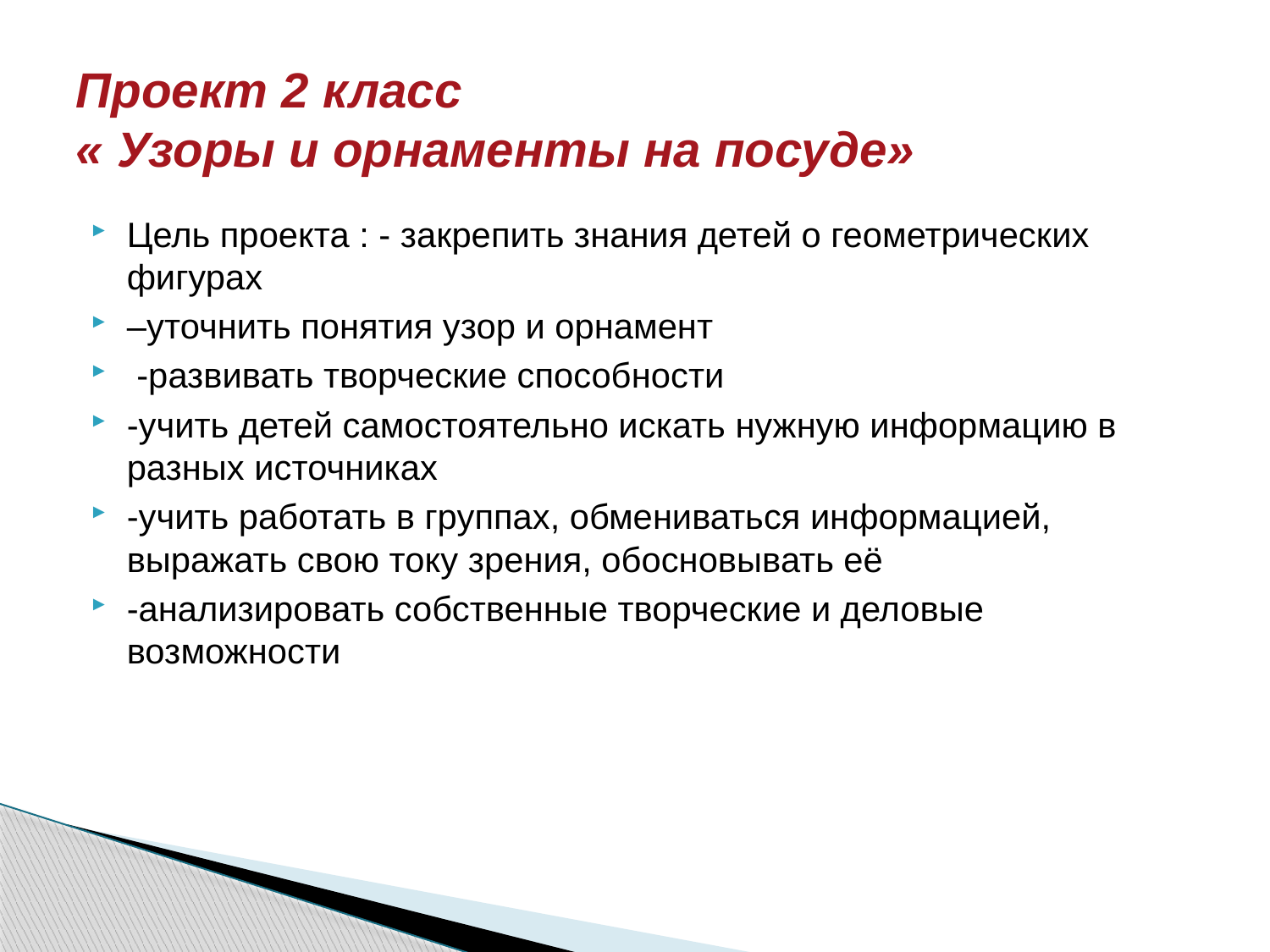

# Проект 2 класс « Узоры и орнаменты на посуде»
Цель проекта : - закрепить знания детей о геометрических фигурах
–уточнить понятия узор и орнамент
 -развивать творческие способности
-учить детей самостоятельно искать нужную информацию в разных источниках
-учить работать в группах, обмениваться информацией, выражать свою току зрения, обосновывать её
-анализировать собственные творческие и деловые возможности